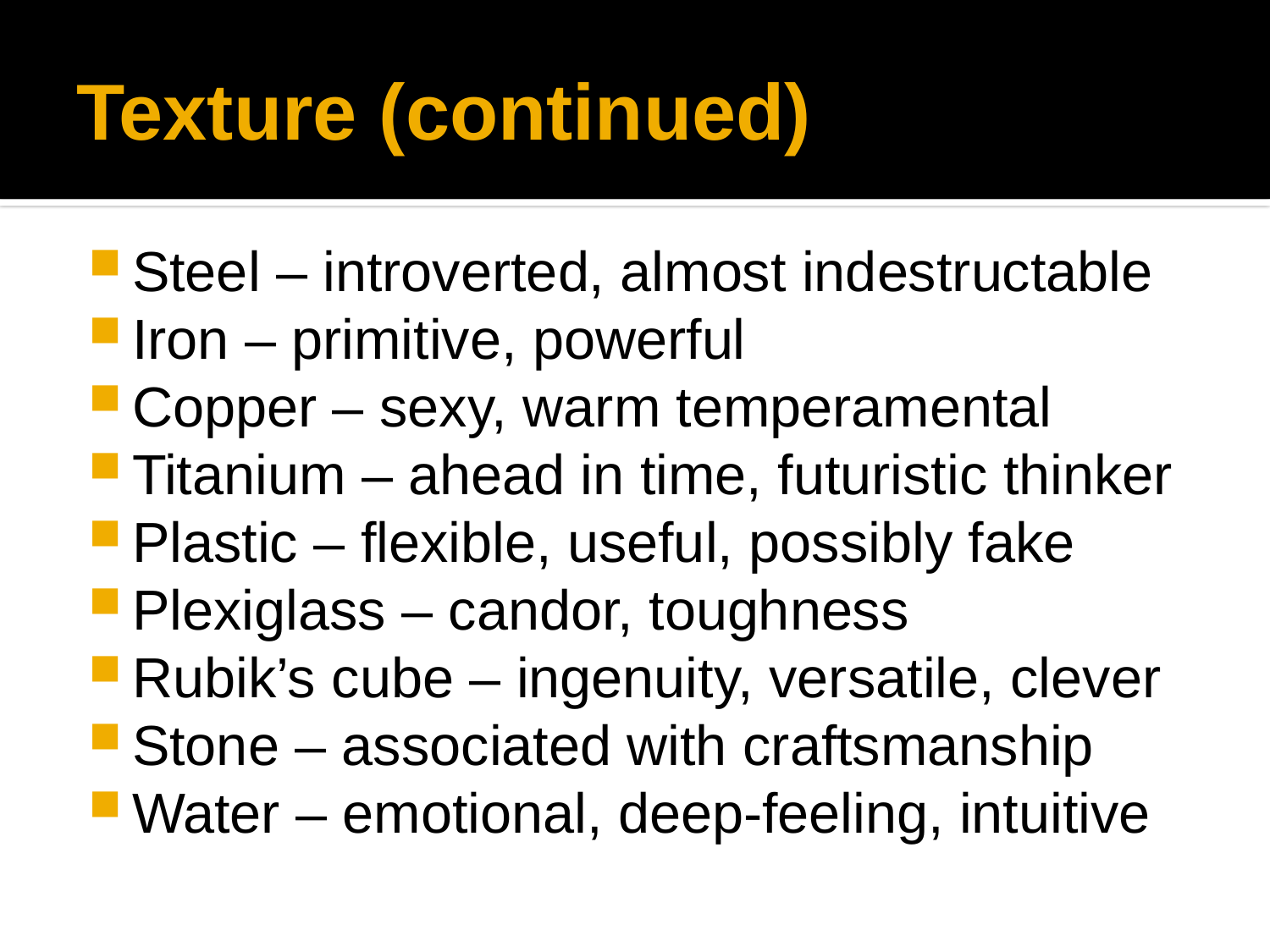

# Texture (continued)
Steel – introverted, almost indestructable
Iron – primitive, powerful
Copper – sexy, warm temperamental
Titanium – ahead in time, futuristic thinker
Plastic – flexible, useful, possibly fake
Plexiglass – candor, toughness
Rubik’s cube – ingenuity, versatile, clever
Stone – associated with craftsmanship
Water – emotional, deep-feeling, intuitive